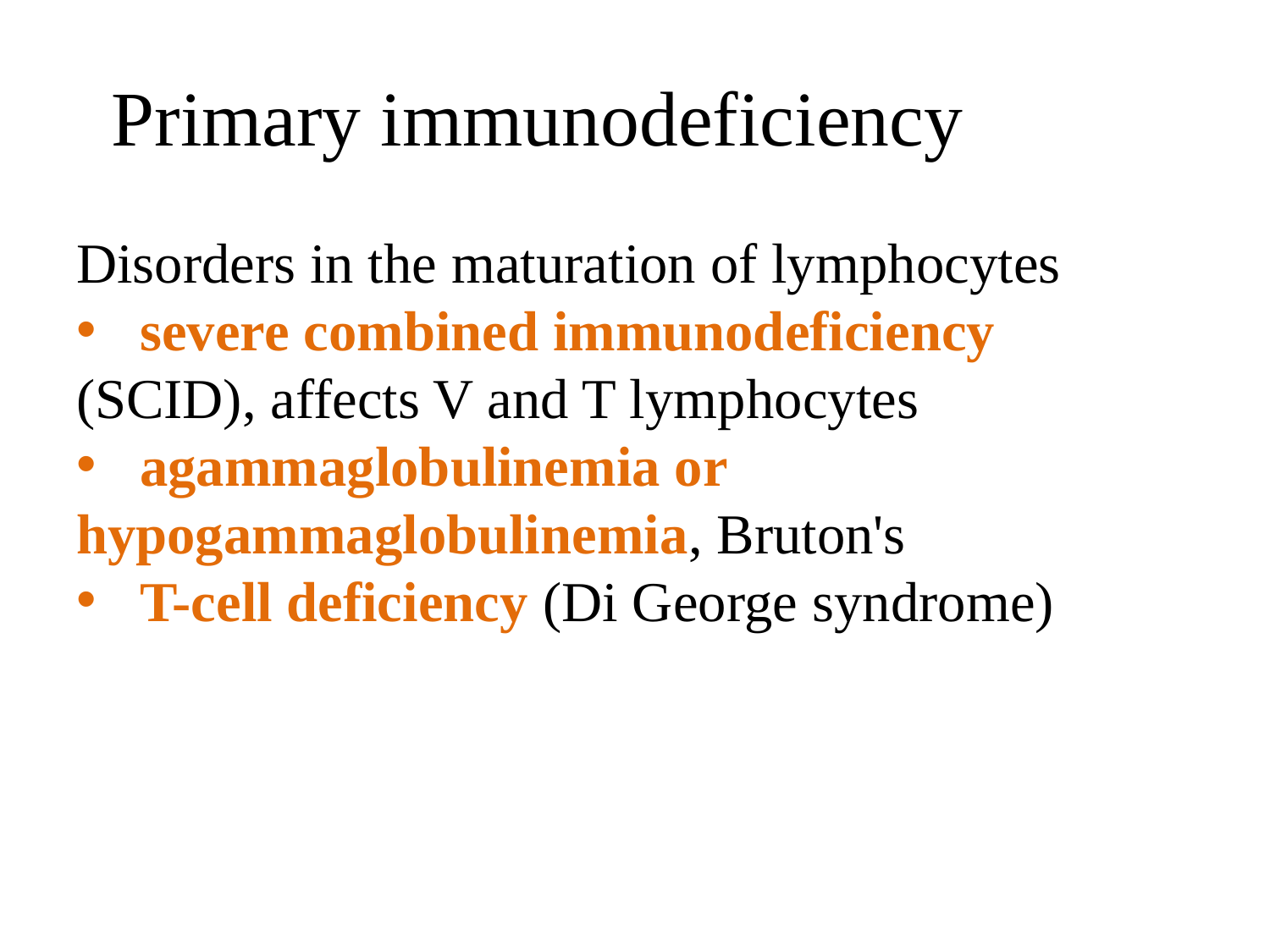

# Primary immunodeficiency
Disorders in the maturation of lymphocytes
severe combined immunodeficiency
(SCID), affects V and T lymphocytes
agammaglobulinemia or
hypogammaglobulinemia, Bruton's
T-cell deficiency (Di George syndrome)